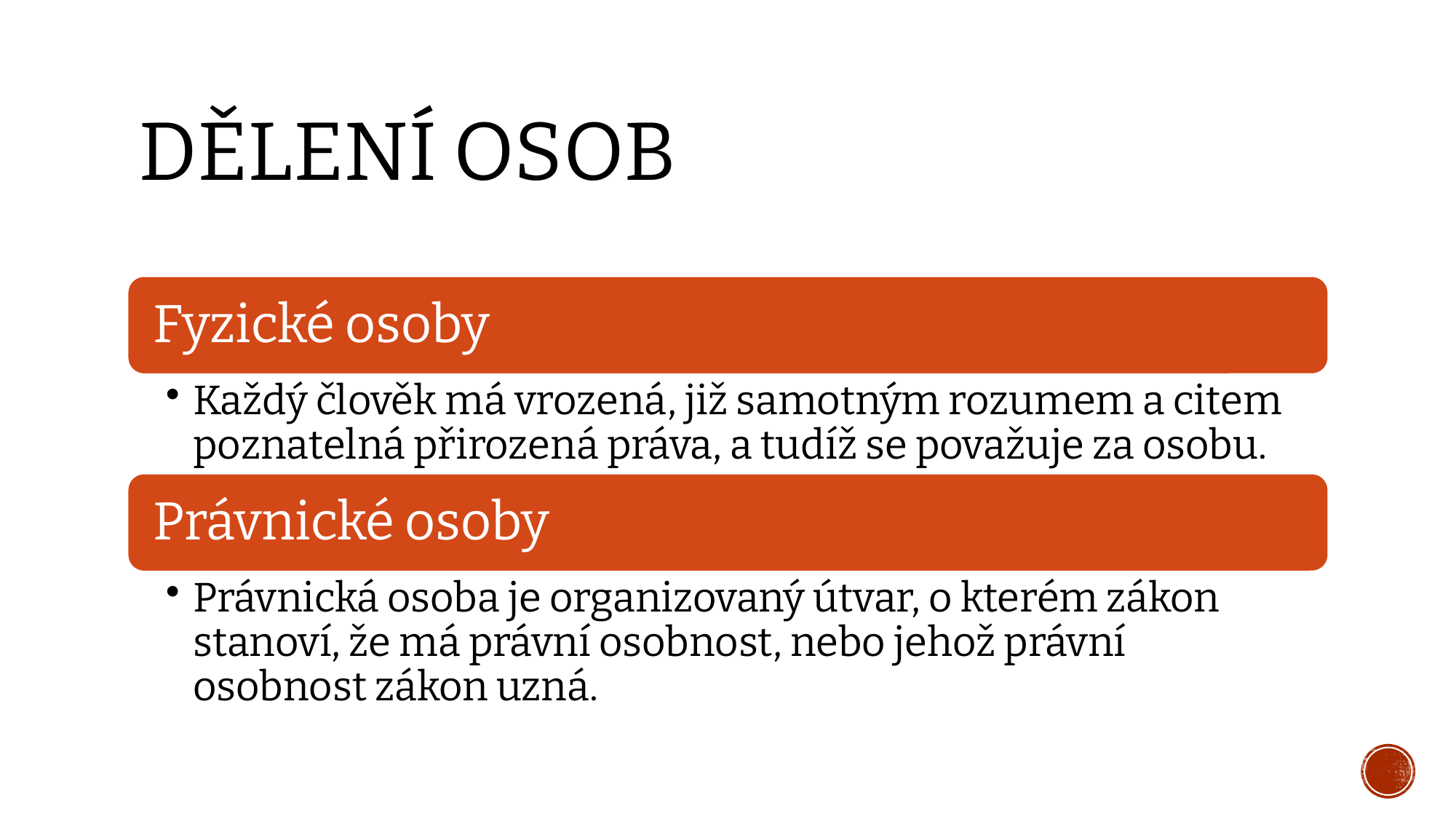

# Dělení osob
Fyzické osoby
Každý člověk má vrozená, již samotným rozumem a citem poznatelná přirozená práva, a tudíž se považuje za osobu.
Právnické osoby
Právnická osoba je organizovaný útvar, o kterém zákon stanoví, že má právní osobnost, nebo jehož právní osobnost zákon uzná.